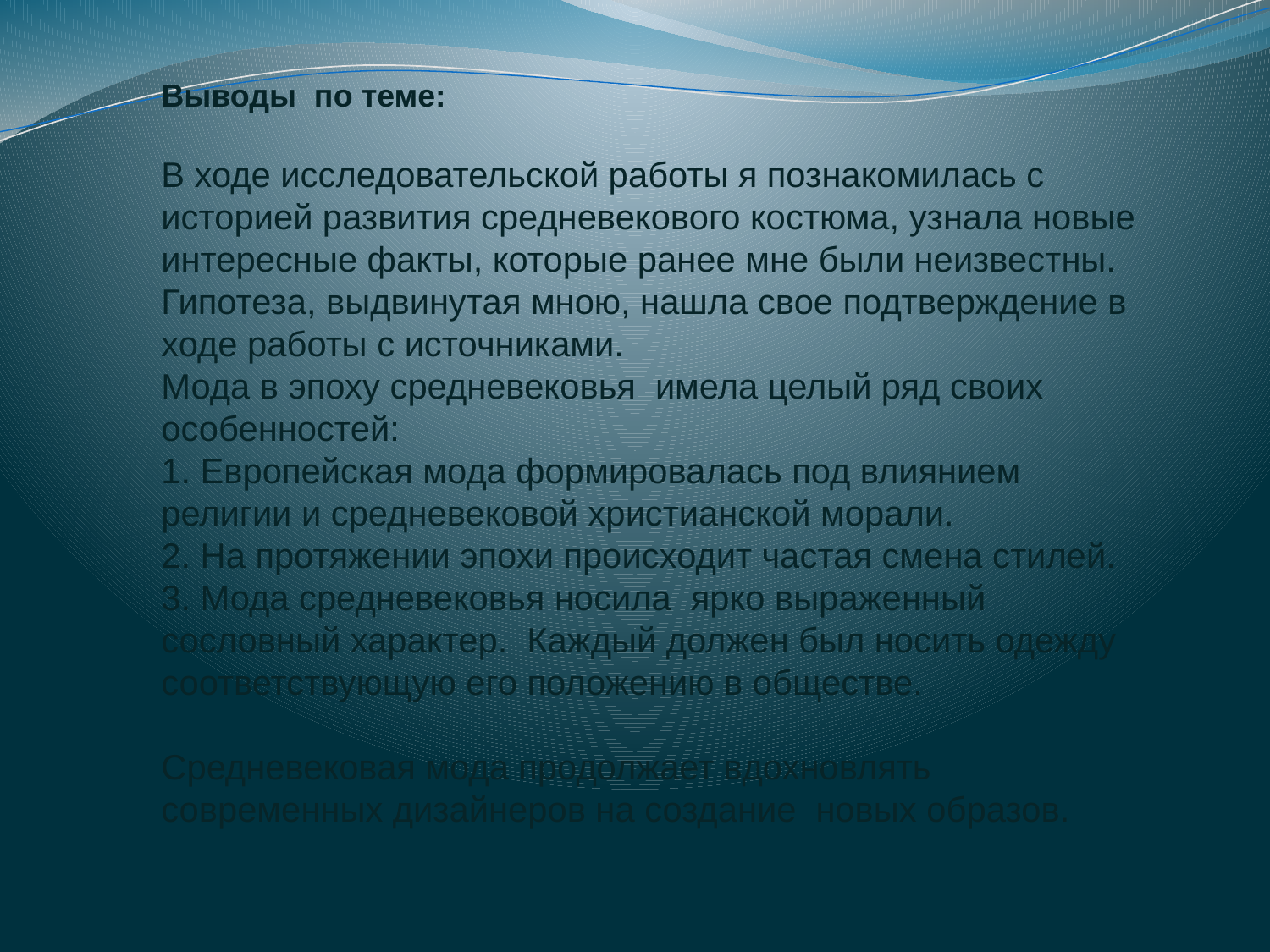

Выводы  по теме:

В ходе исследовательской работы я познакомилась с историей развития средневекового костюма, узнала новые интересные факты, которые ранее мне были неизвестны.
Гипотеза, выдвинутая мною, нашла свое подтверждение в ходе работы с источниками.
Мода в эпоху средневековья  имела целый ряд своих особенностей:
1. Европейская мода формировалась под влиянием религии и средневековой христианской морали.
2. На протяжении эпохи происходит частая смена стилей.
3. Мода средневековья носила  ярко выраженный сословный характер.  Каждый должен был носить одежду соответствующую его положению в обществе.

Средневековая мода продолжает вдохновлять современных дизайнеров на создание  новых образов.